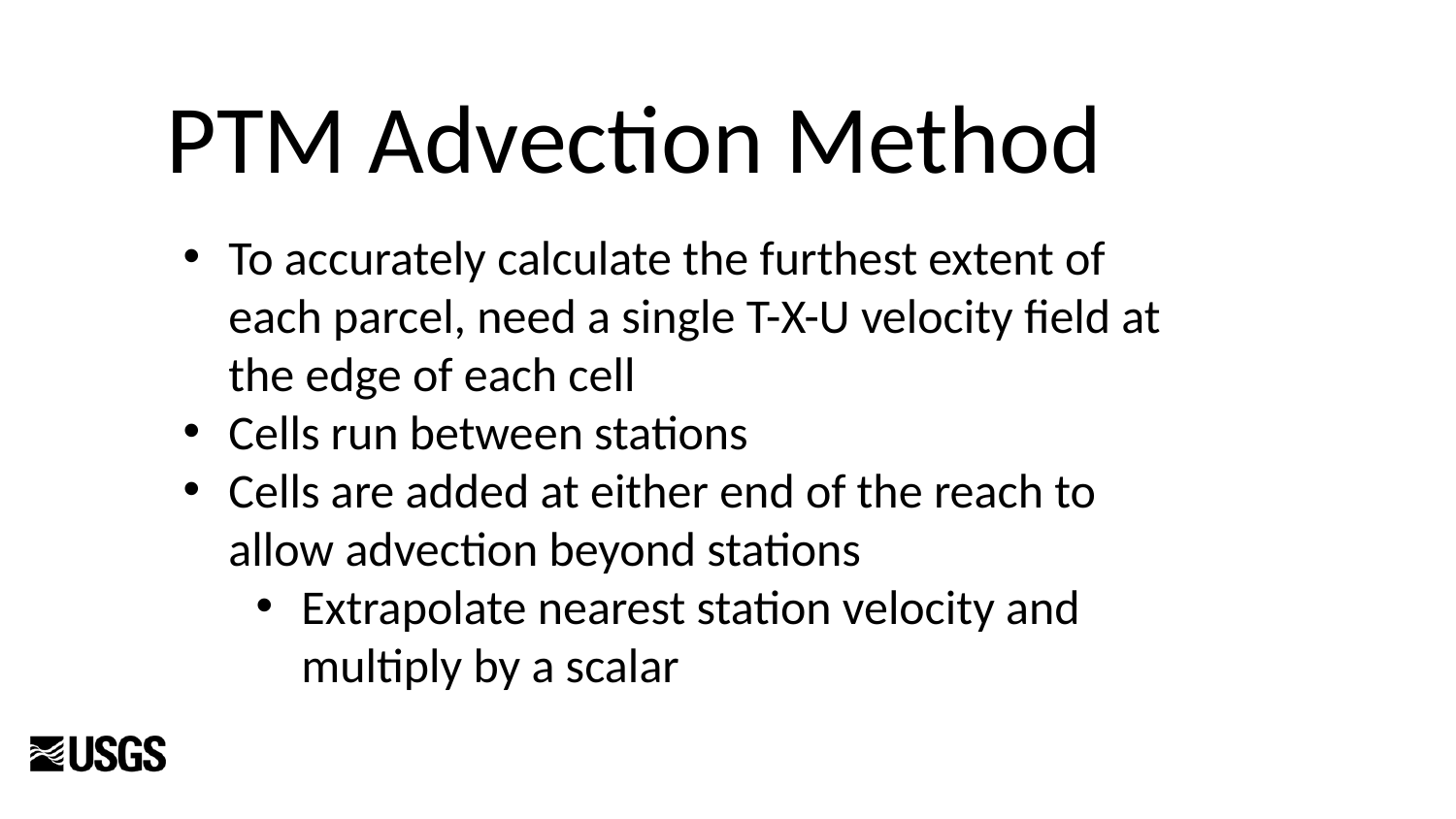

PTM Advection Method
To accurately calculate the furthest extent of each parcel, need a single T-X-U velocity field at the edge of each cell
Cells run between stations
Cells are added at either end of the reach to allow advection beyond stations
Extrapolate nearest station velocity and multiply by a scalar